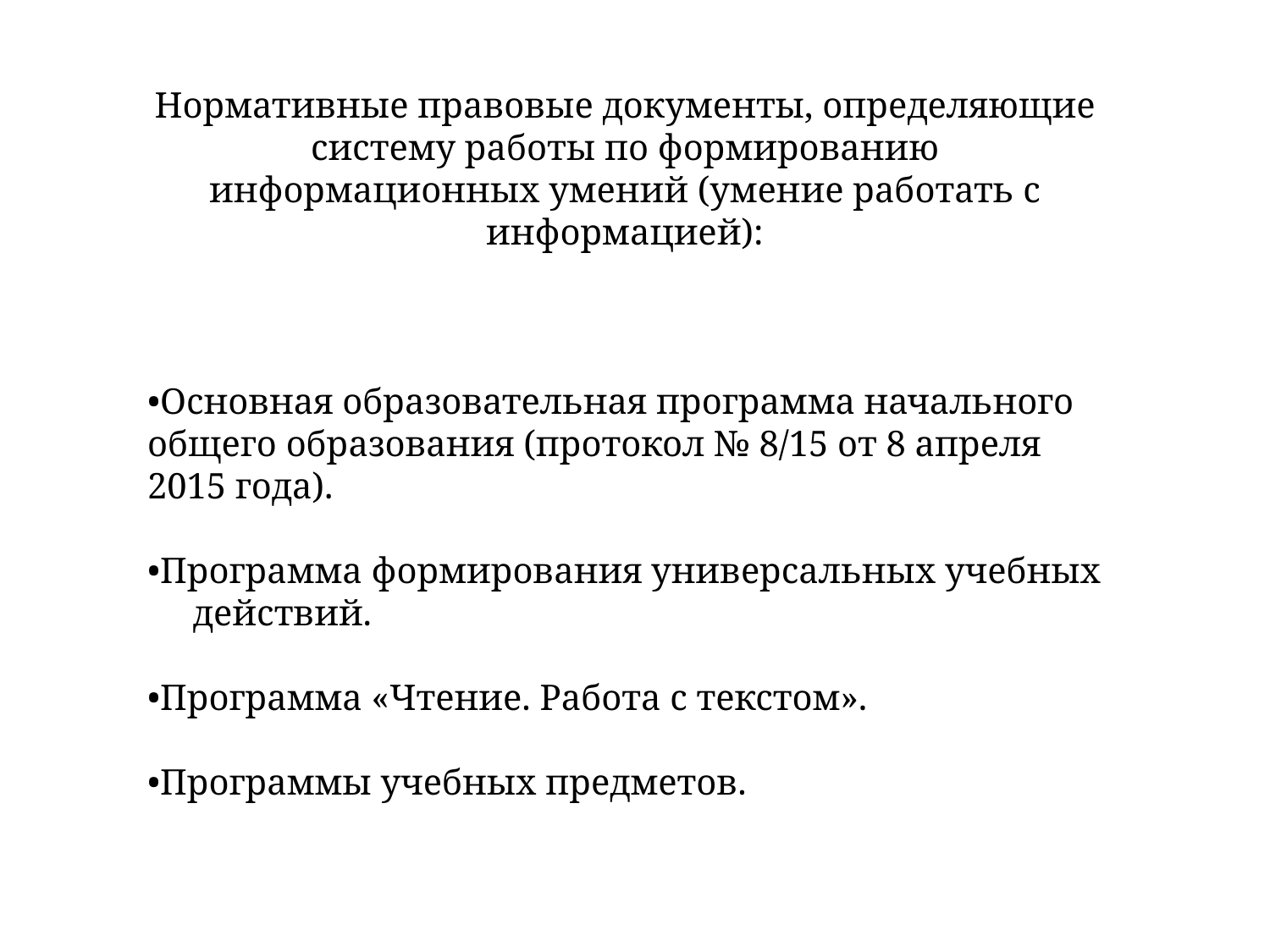

Нормативные правовые документы, определяющие систему работы по формированию информационных умений (умение работать с информацией):

•Основная образовательная программа начального общего образования (протокол № 8/15 от 8 апреля 2015 года).

•Программа формирования универсальных учебных      действий.

•Программа «Чтение. Работа с текстом».

•Программы учебных предметов.